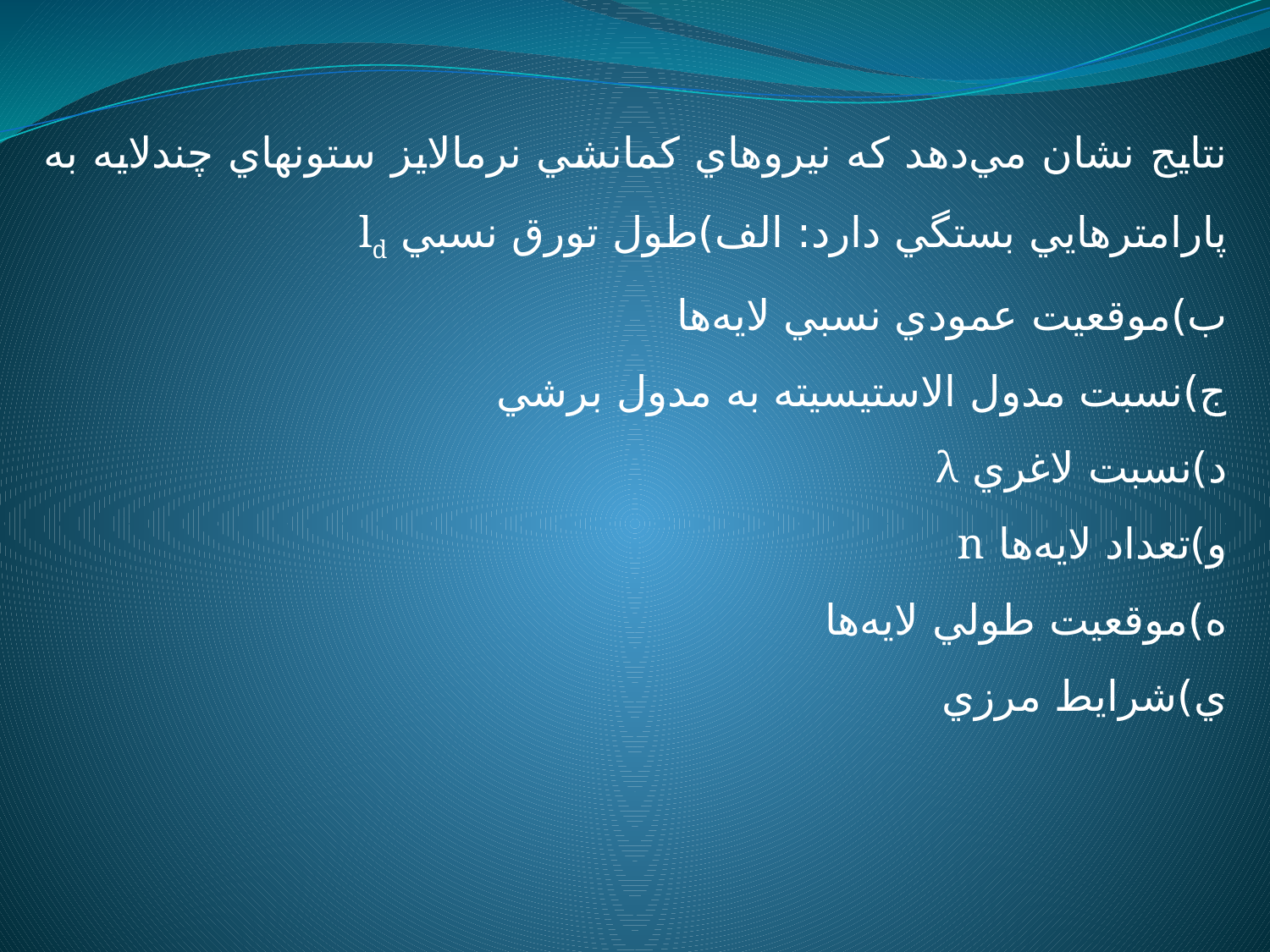

نتايج نشان مي‌دهد كه نيروهاي كمانشي نرمالايز ستونهاي چندلايه به پارامترهايي بستگي دارد: الف)طول تورق نسبي ld
ب)موقعيت عمودي نسبي لايه‌ها
ج)نسبت مدول الاستيسيته به مدول برشي
د)نسبت لاغري λ
و)تعداد لايه‌ها n
ه)موقعيت طولي لايه‌ها
ي)شرايط مرزي